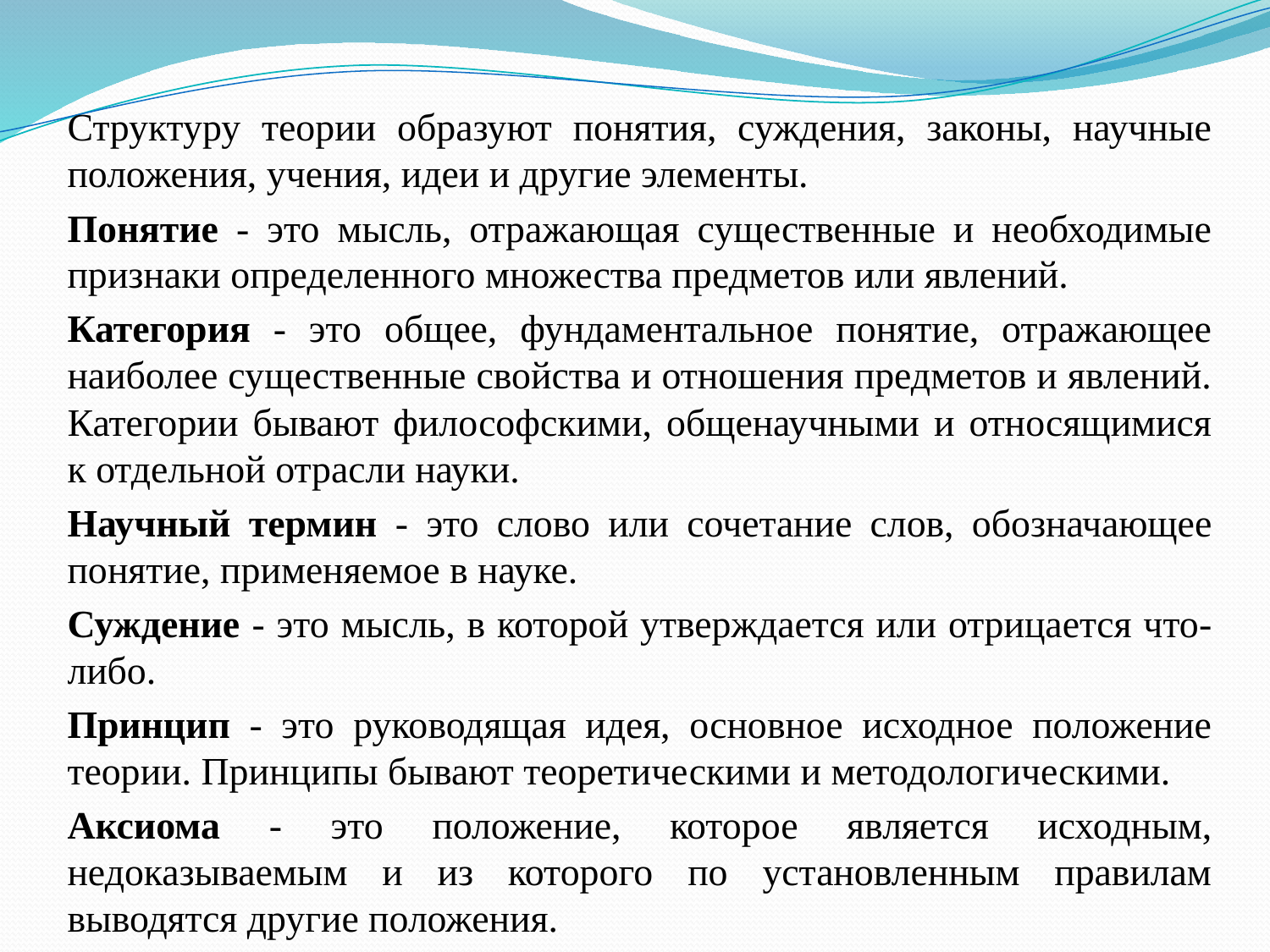

Структуру теории образуют понятия, суждения, законы, научные положения, учения, идеи и другие элементы.
Понятие - это мысль, отражающая существенные и необходимые признаки определенного множества предметов или явлений.
Категория - это общее, фундаментальное понятие, отражающее наиболее существенные свойства и отношения предметов и явлений. Категории бывают философскими, общенаучными и относящимися к отдельной отрасли науки.
Научный термин - это слово или сочетание слов, обозначающее понятие, применяемое в науке.
Суждение - это мысль, в которой утверждается или отрицается что-либо.
Принцип - это руководящая идея, основное исходное положение теории. Принципы бывают теоретическими и методологическими.
Аксиома - это положение, которое является исходным, недоказываемым и из которого по установленным правилам выводятся другие положения.